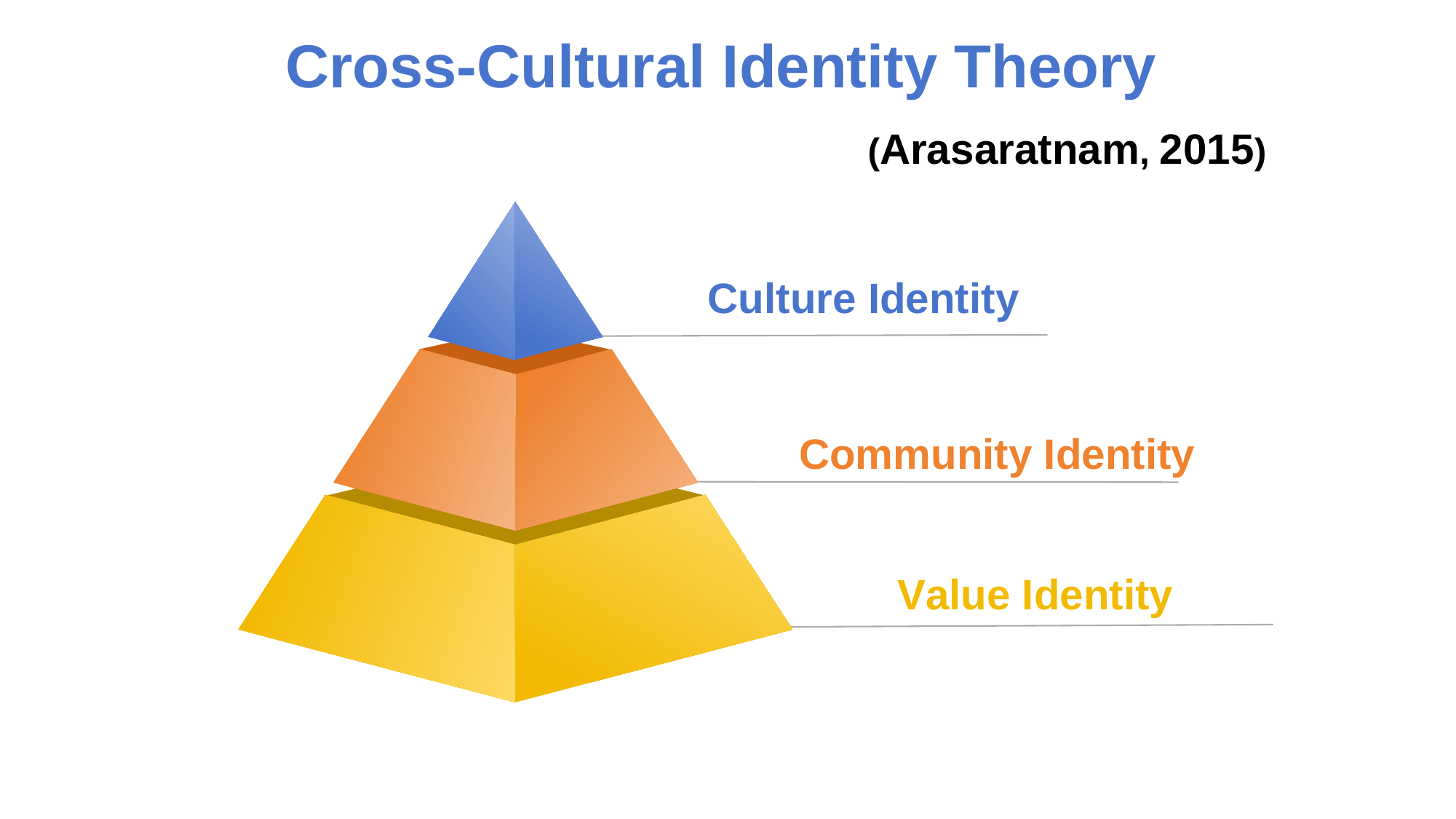

Cross-Cultural Identity Theory
(Arasaratnam, 2015)

Culture Identity

Community Identity

Value Identity